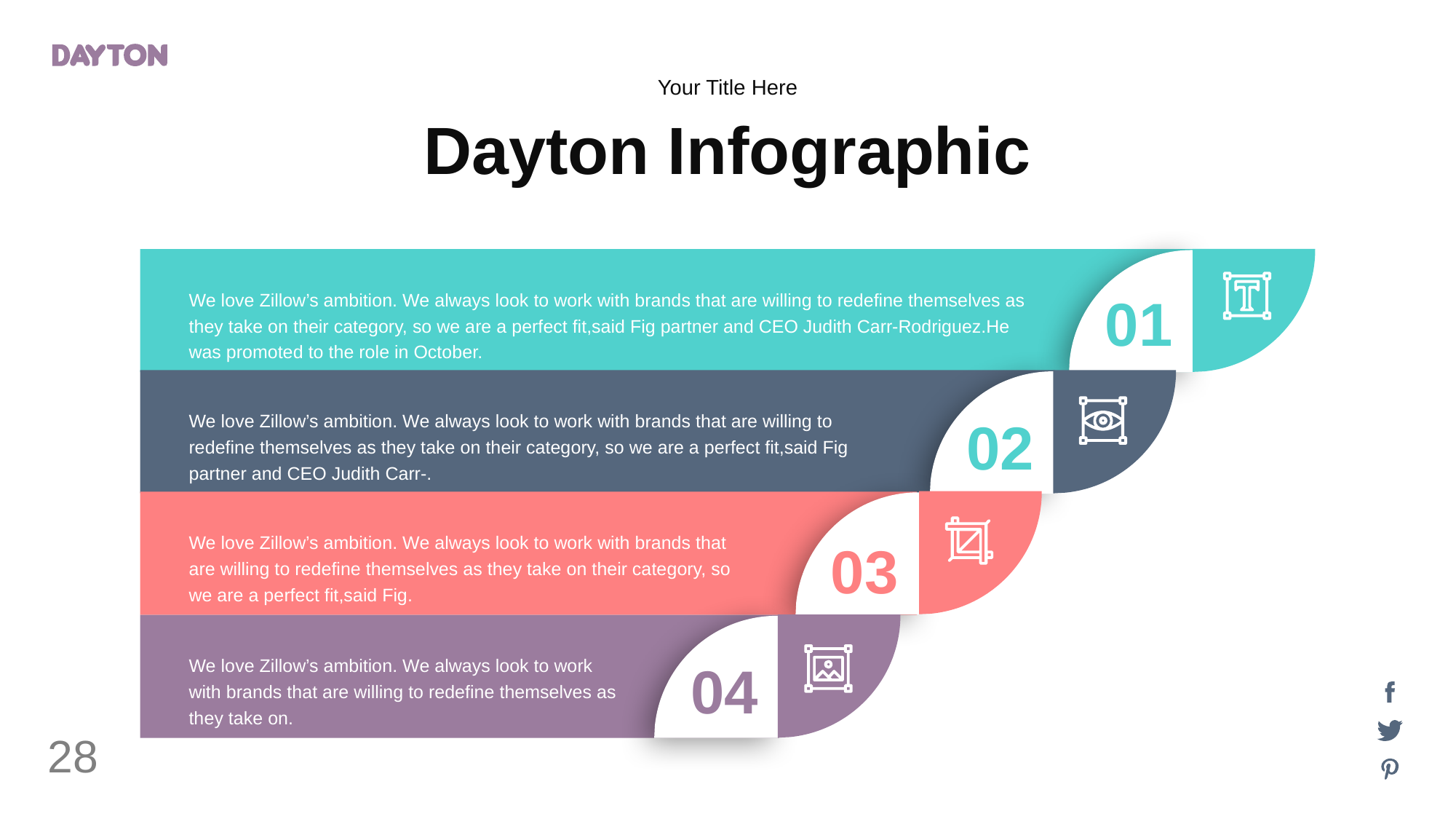

Your Title Here
Dayton Infographic

01
We love Zillow’s ambition. We always look to work with brands that are willing to redefine themselves as they take on their category, so we are a perfect fit,said Fig partner and CEO Judith Carr-Rodriguez.He was promoted to the role in October.

02
We love Zillow’s ambition. We always look to work with brands that are willing to redefine themselves as they take on their category, so we are a perfect fit,said Fig partner and CEO Judith Carr-.

03
We love Zillow’s ambition. We always look to work with brands that are willing to redefine themselves as they take on their category, so we are a perfect fit,said Fig.

04
We love Zillow’s ambition. We always look to work with brands that are willing to redefine themselves as they take on.